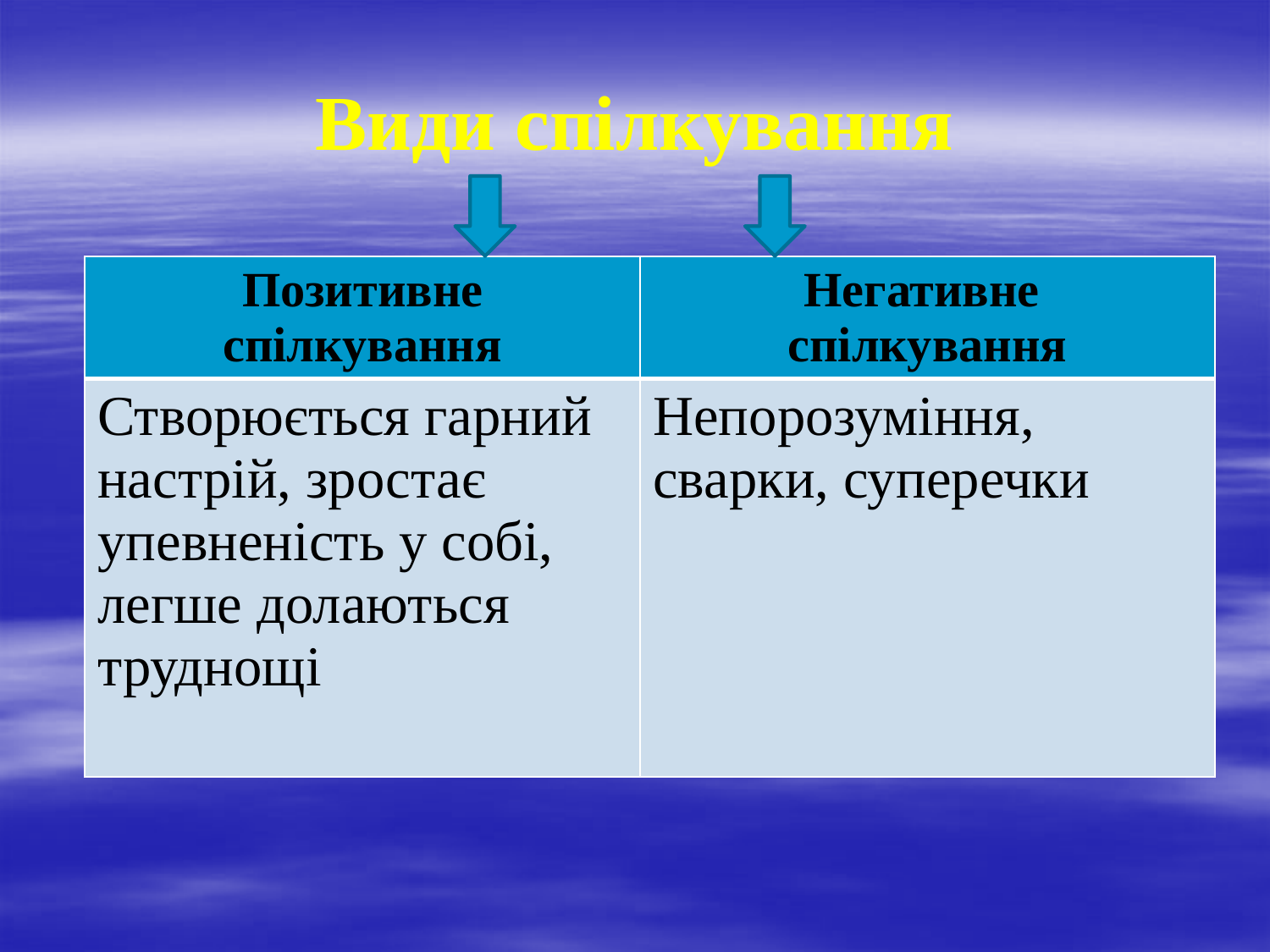

#
Види спілкування

| Позитивне спілкування | Негативне спілкування |
| --- | --- |
| Створюється гарний настрій, зростає упевненість у собі, легше долаються труднощі | Непорозуміння, сварки, суперечки |